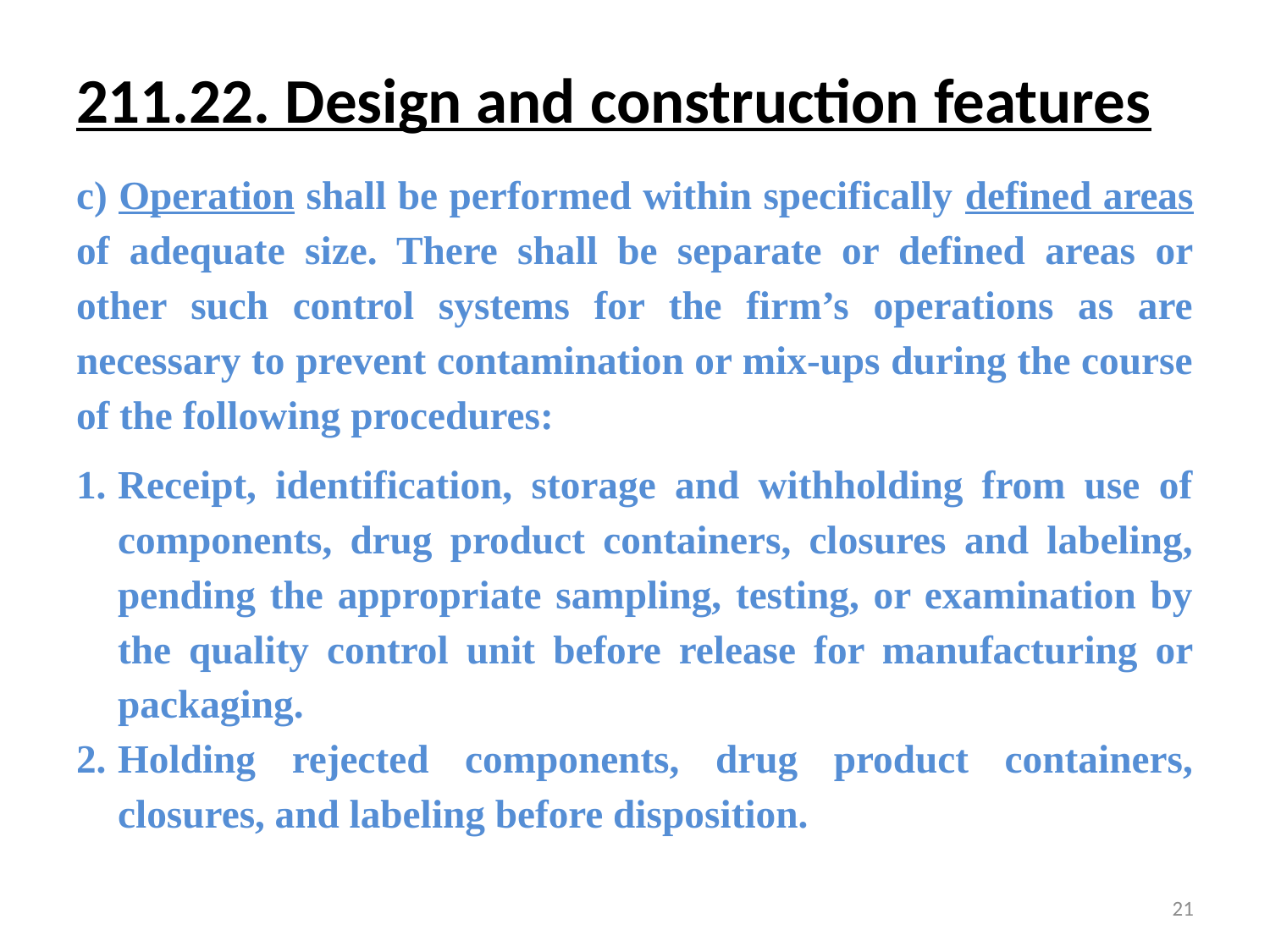

# 211.22. Design and construction features
c) Operation shall be performed within specifically defined areas of adequate size. There shall be separate or defined areas or other such control systems for the firm’s operations as are necessary to prevent contamination or mix-ups during the course of the following procedures:
Receipt, identification, storage and withholding from use of components, drug product containers, closures and labeling, pending the appropriate sampling, testing, or examination by the quality control unit before release for manufacturing or packaging.
Holding rejected components, drug product containers, closures, and labeling before disposition.

21